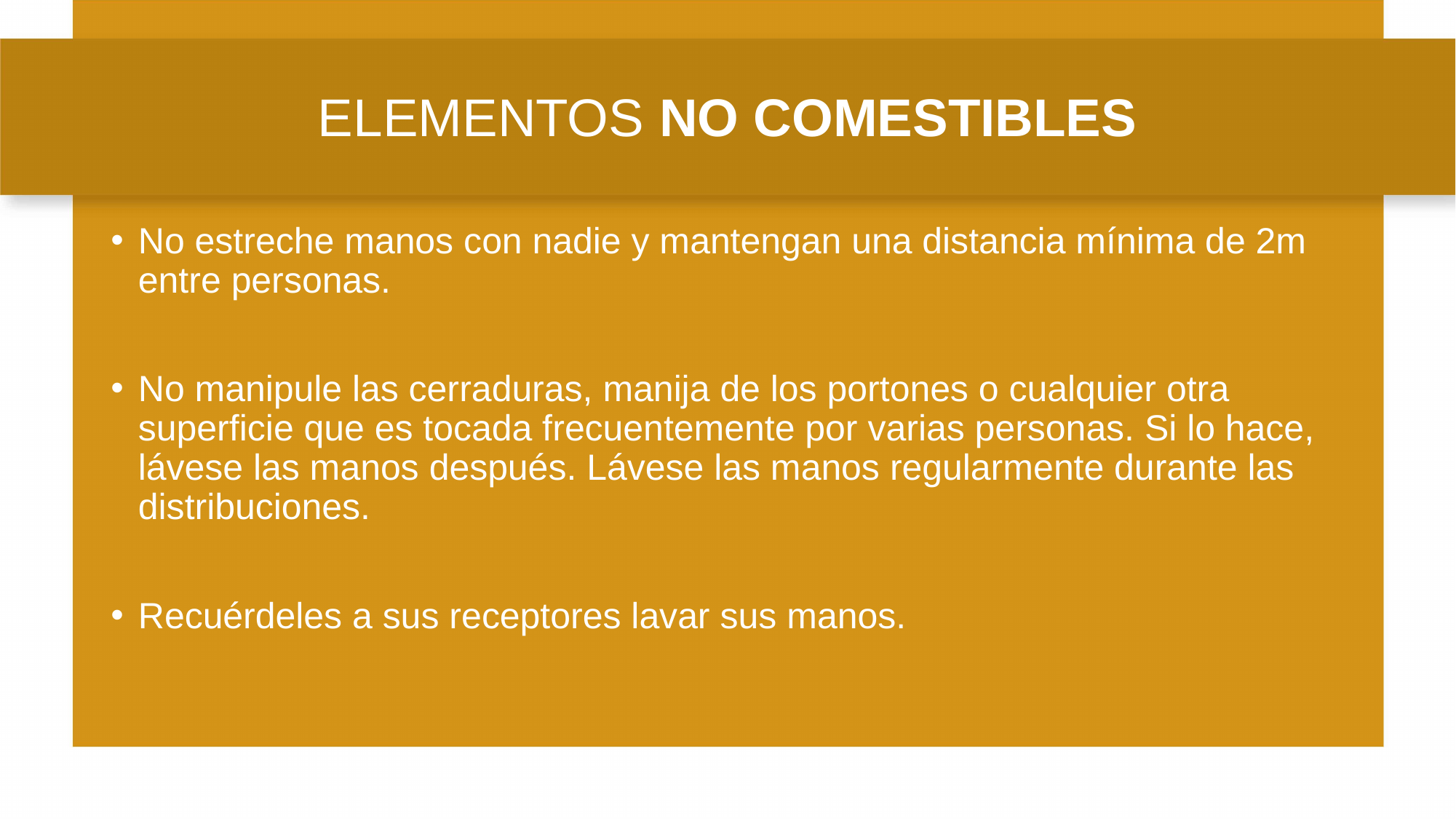

ELEMENTOS NO COMESTIBLES
No estreche manos con nadie y mantengan una distancia mínima de 2m entre personas.

No manipule las cerraduras, manija de los portones o cualquier otra superficie que es tocada frecuentemente por varias personas. Si lo hace, lávese las manos después. Lávese las manos regularmente durante las distribuciones.

Recuérdeles a sus receptores lavar sus manos.